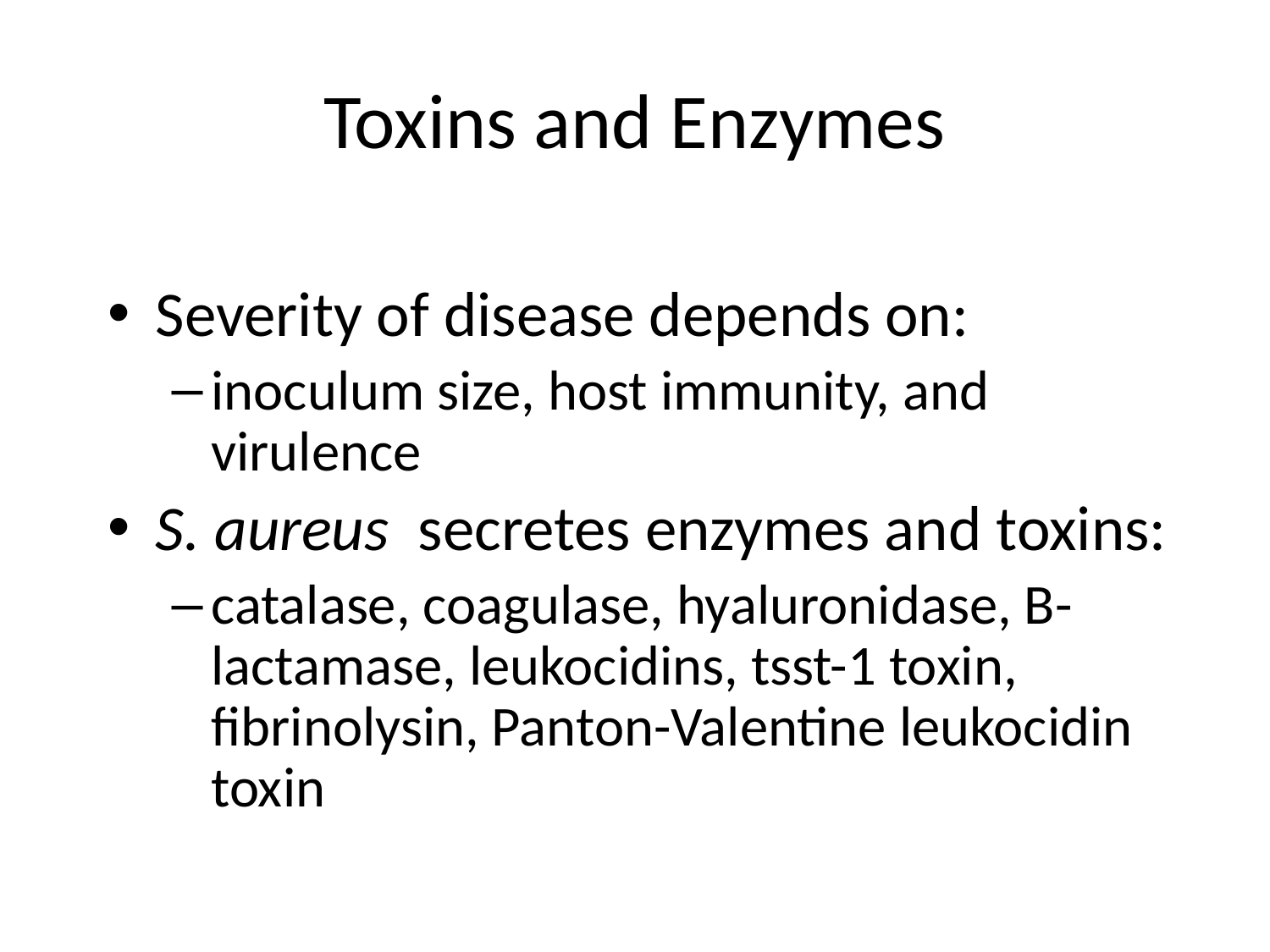

# Toxins and Enzymes
Severity of disease depends on:
inoculum size, host immunity, and virulence
S. aureus  secretes enzymes and toxins:
catalase, coagulase, hyaluronidase, B-lactamase, leukocidins, tsst-1 toxin, fibrinolysin, Panton-Valentine leukocidin toxin